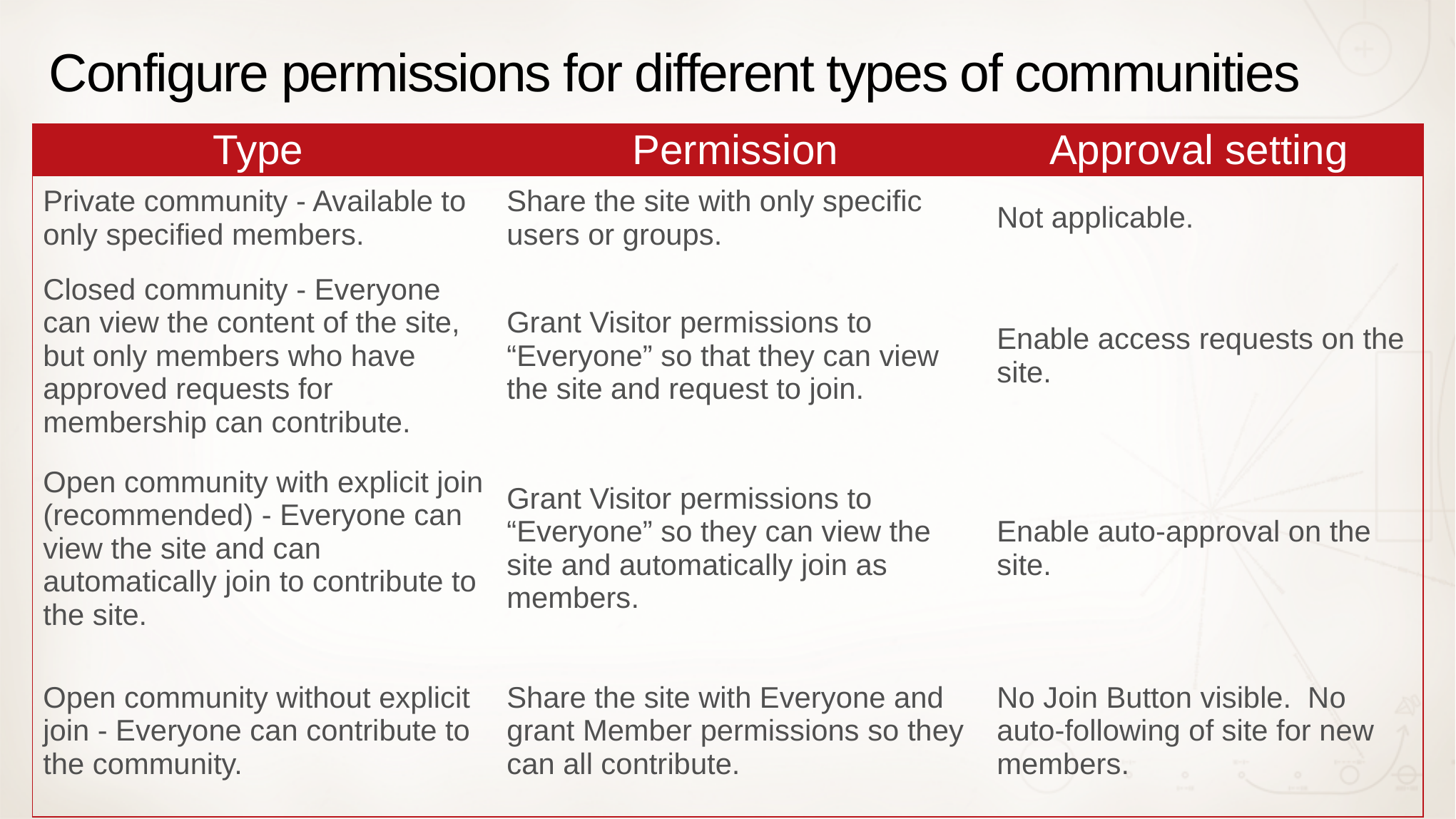

# Configure permissions for different types of communities
| Type | Permission | Approval setting |
| --- | --- | --- |
| Private community - Available to only specified members. | Share the site with only specific users or groups. | Not applicable. |
| Closed community - Everyone can view the content of the site, but only members who have approved requests for membership can contribute. | Grant Visitor permissions to “Everyone” so that they can view the site and request to join. | Enable access requests on the site. |
| Open community with explicit join (recommended) - Everyone can view the site and can automatically join to contribute to the site. | Grant Visitor permissions to “Everyone” so they can view the site and automatically join as members. | Enable auto-approval on the site. |
| Open community without explicit join - Everyone can contribute to the community. | Share the site with Everyone and grant Member permissions so they can all contribute. | No Join Button visible. No auto-following of site for new members. |